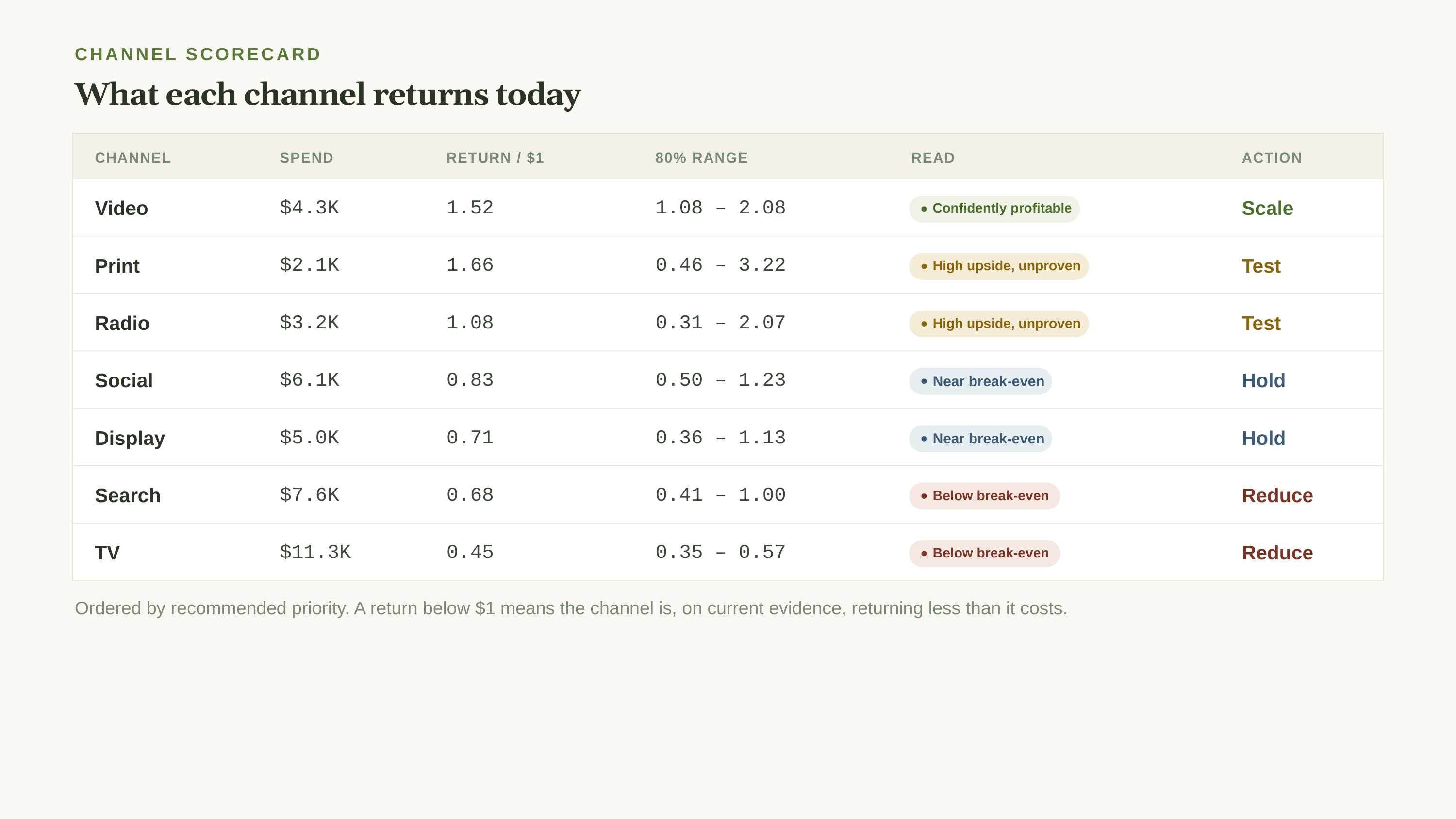

CHANNEL SCORECARD
What each channel returns today

CHANNEL
SPEND
RETURN / $1
80% RANGE
READ
ACTION

Video
$4.3K
1.52
1.08 – 2.08
Scale

Confidently profitable

Print
$2.1K
1.66
0.46 – 3.22
Test

High upside, unproven

Radio
$3.2K
1.08
0.31 – 2.07
Test

High upside, unproven

Social
$6.1K
0.83
0.50 – 1.23
Hold

Near break-even

Display
$5.0K
0.71
0.36 – 1.13
Hold

Near break-even

Search
$7.6K
0.68
0.41 – 1.00
Reduce

Below break-even

TV
$11.3K
0.45
0.35 – 0.57
Reduce

Below break-even

Ordered by recommended priority. A return below $1 means the channel is, on current evidence, returning less than it costs.